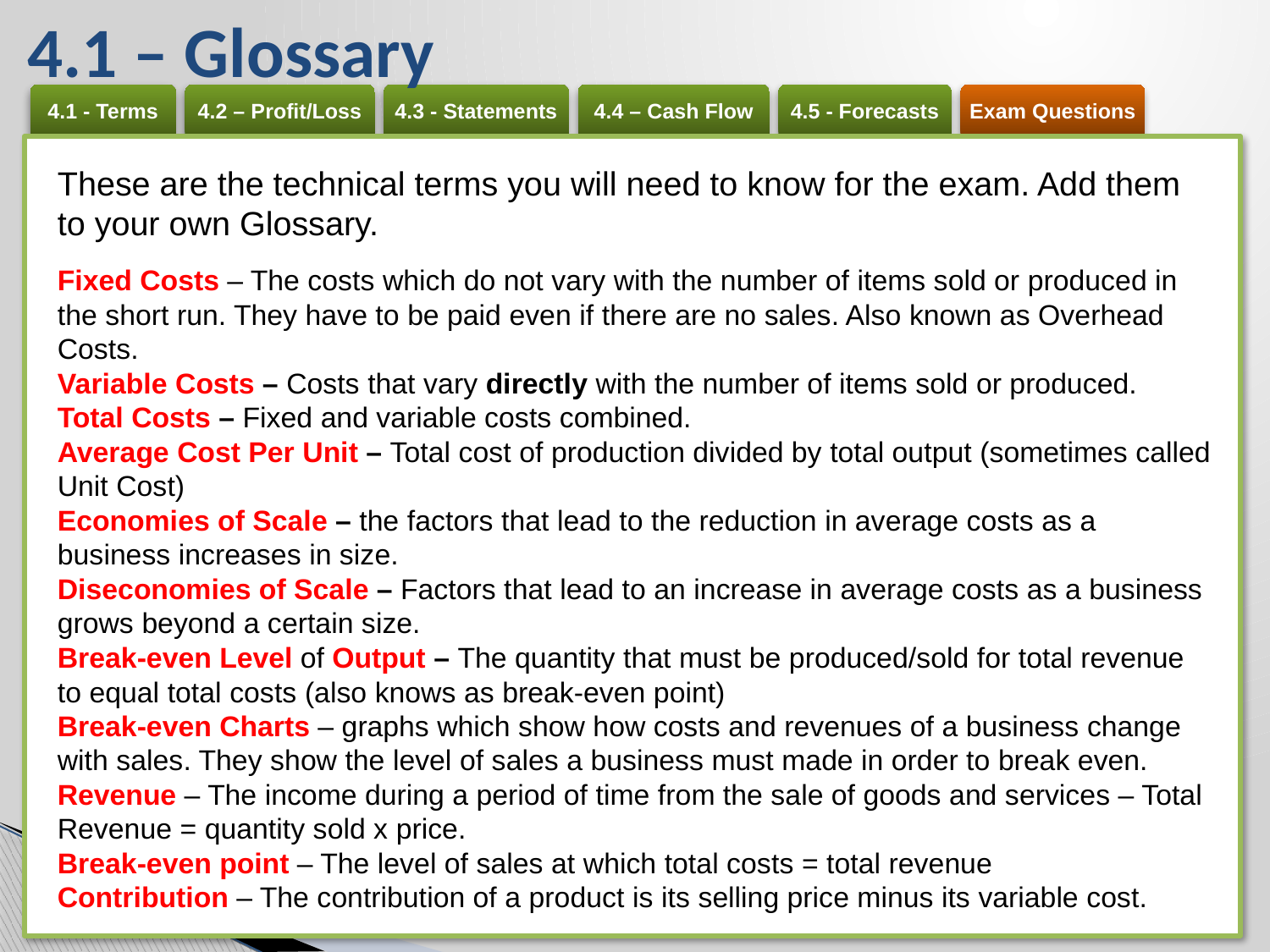

# 4.1 – Glossary
These are the technical terms you will need to know for the exam. Add them to your own Glossary.
Fixed Costs – The costs which do not vary with the number of items sold or produced in the short run. They have to be paid even if there are no sales. Also known as Overhead Costs.
Variable Costs – Costs that vary directly with the number of items sold or produced.
Total Costs – Fixed and variable costs combined.
Average Cost Per Unit – Total cost of production divided by total output (sometimes called Unit Cost)
Economies of Scale – the factors that lead to the reduction in average costs as a business increases in size.
Diseconomies of Scale – Factors that lead to an increase in average costs as a business grows beyond a certain size.
Break-even Level of Output – The quantity that must be produced/sold for total revenue to equal total costs (also knows as break-even point)
Break-even Charts – graphs which show how costs and revenues of a business change with sales. They show the level of sales a business must made in order to break even.
Revenue – The income during a period of time from the sale of goods and services – Total Revenue = quantity sold x price.
Break-even point – The level of sales at which total costs = total revenue
Contribution – The contribution of a product is its selling price minus its variable cost.